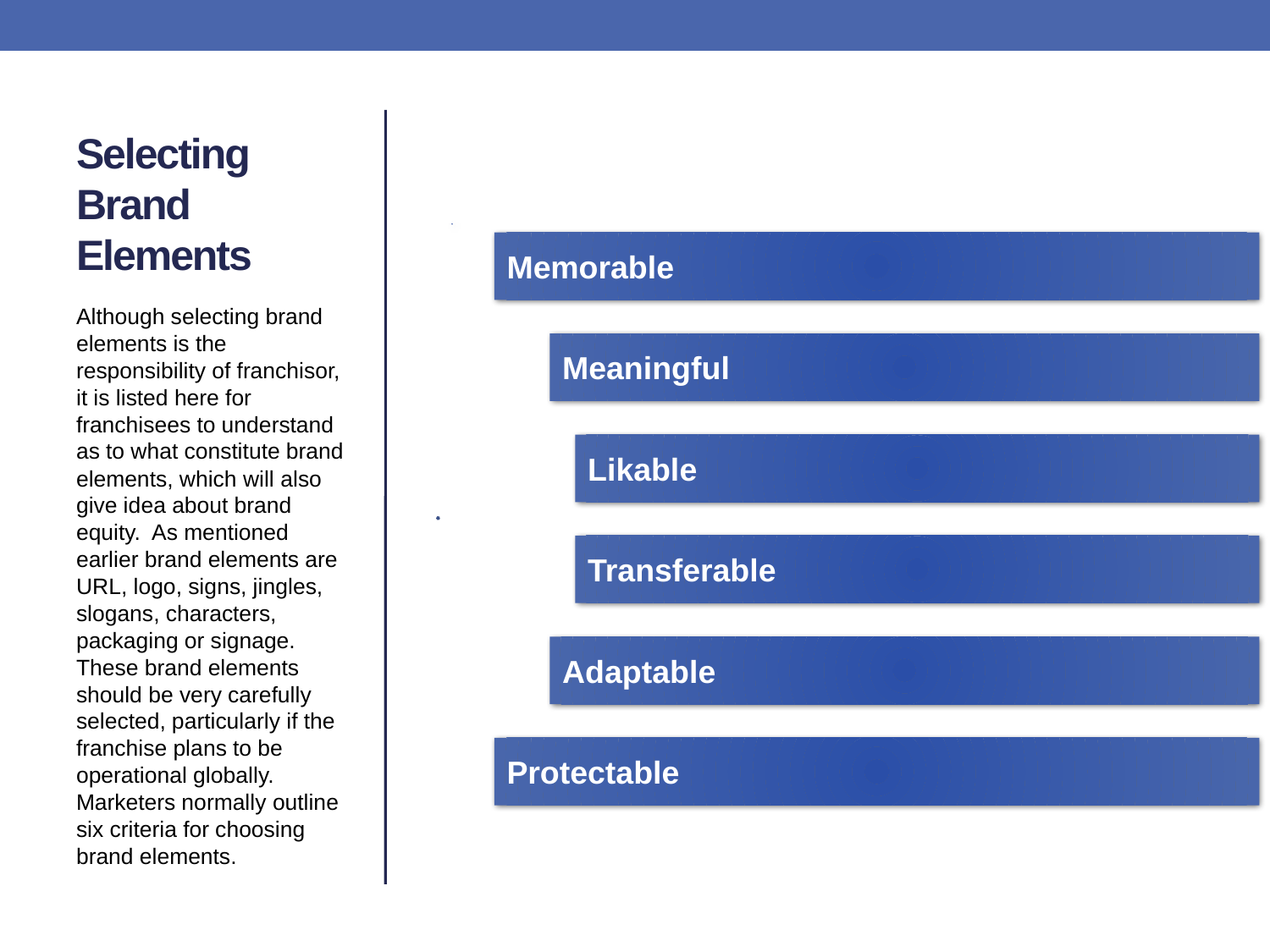

# Selecting Brand Elements
Memorable
Meaningful
Likable
Transferable
Adaptable
Protectable
Although selecting brand elements is the responsibility of franchisor, it is listed here for franchisees to understand as to what constitute brand elements, which will also give idea about brand equity.  As mentioned earlier brand elements are URL, logo, signs, jingles, slogans, characters, packaging or signage. These brand elements should be very carefully selected, particularly if the franchise plans to be operational globally.  Marketers normally outline six criteria for choosing brand elements.